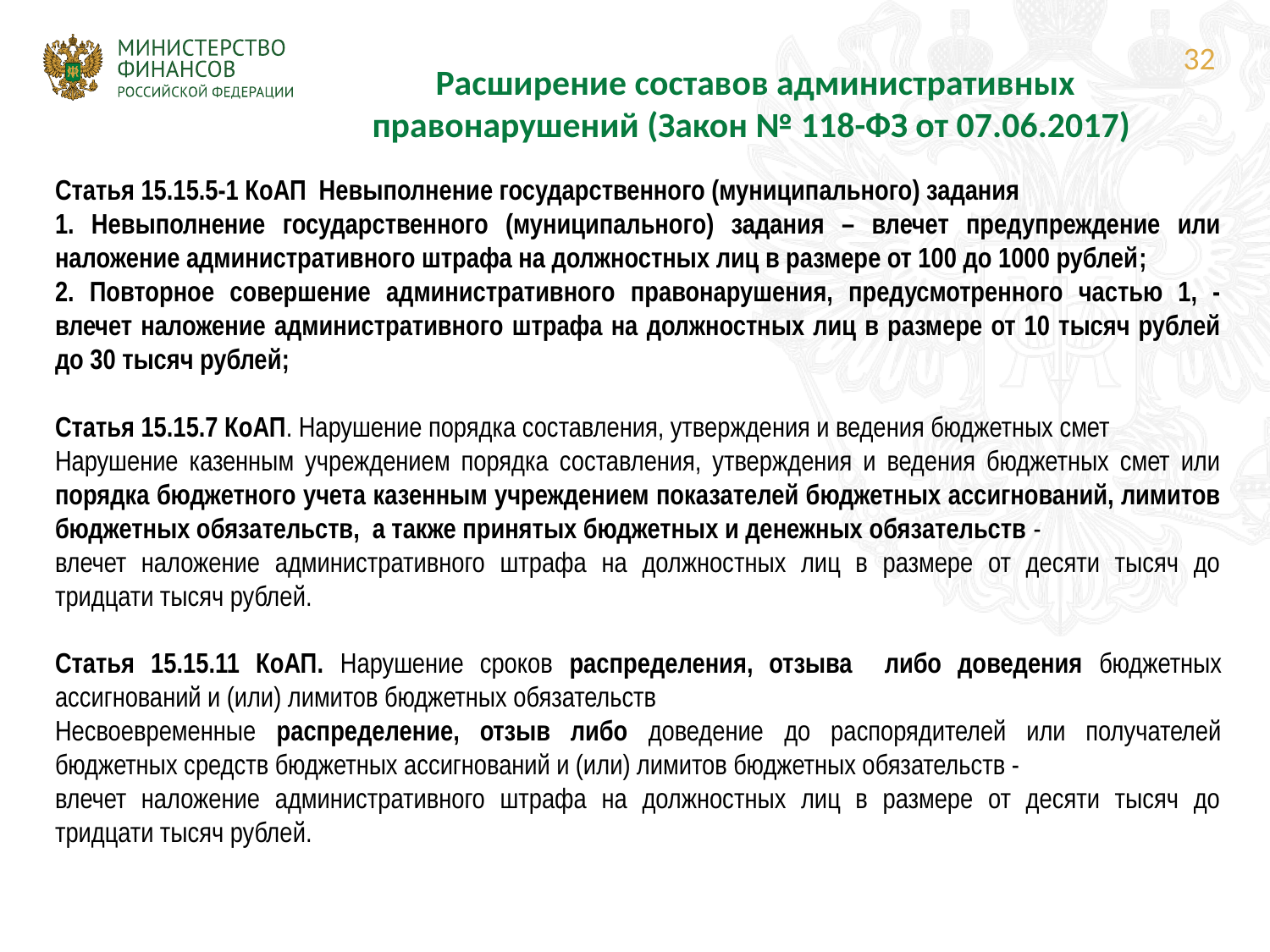

32
Расширение составов административных
правонарушений (Закон № 118-ФЗ от 07.06.2017)
Статья 15.15.5-1 КоАП  Невыполнение государственного (муниципального) задания
1. Невыполнение государственного (муниципального) задания – влечет предупреждение или наложение административного штрафа на должностных лиц в размере от 100 до 1000 рублей;
2. Повторное совершение административного правонарушения, предусмотренного частью 1, - влечет наложение административного штрафа на должностных лиц в размере от 10 тысяч рублей до 30 тысяч рублей;

Статья 15.15.7 КоАП. Нарушение порядка составления, утверждения и ведения бюджетных смет
Нарушение казенным учреждением порядка составления, утверждения и ведения бюджетных смет или порядка бюджетного учета казенным учреждением показателей бюджетных ассигнований, лимитов бюджетных обязательств,  а также принятых бюджетных и денежных обязательств -
влечет наложение административного штрафа на должностных лиц в размере от десяти тысяч до тридцати тысяч рублей.

Статья 15.15.11 КоАП. Нарушение сроков распределения, отзыва  либо доведения бюджетных ассигнований и (или) лимитов бюджетных обязательств
Несвоевременные распределение, отзыв либо доведение до распорядителей или получателей бюджетных средств бюджетных ассигнований и (или) лимитов бюджетных обязательств -
влечет наложение административного штрафа на должностных лиц в размере от десяти тысяч до тридцати тысяч рублей.